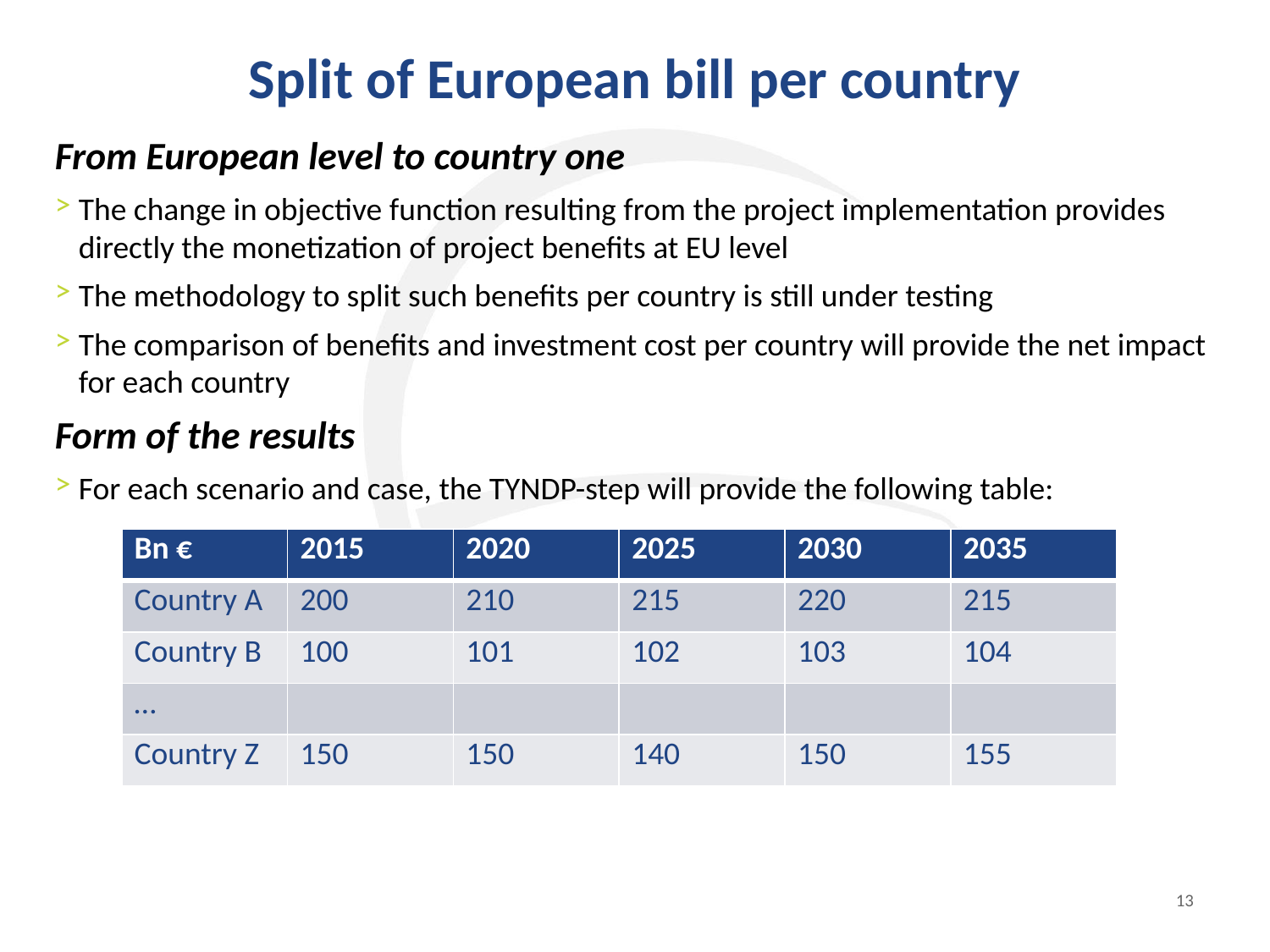

# Split of European bill per country
From European level to country one
The change in objective function resulting from the project implementation provides directly the monetization of project benefits at EU level
The methodology to split such benefits per country is still under testing
The comparison of benefits and investment cost per country will provide the net impact for each country
Form of the results
For each scenario and case, the TYNDP-step will provide the following table:

PS-step will result in the same table, which once compared with the TYNDP-step one will provide the incremental benefit per country

| Bn € | 2015 | 2020 | 2025 | 2030 | 2035 |
| --- | --- | --- | --- | --- | --- |
| Country A | 200 | 210 | 215 | 220 | 215 |
| Country B | 100 | 101 | 102 | 103 | 104 |
| … |  |  |  |  |  |
| Country Z | 150 | 150 | 140 | 150 | 155 |

13